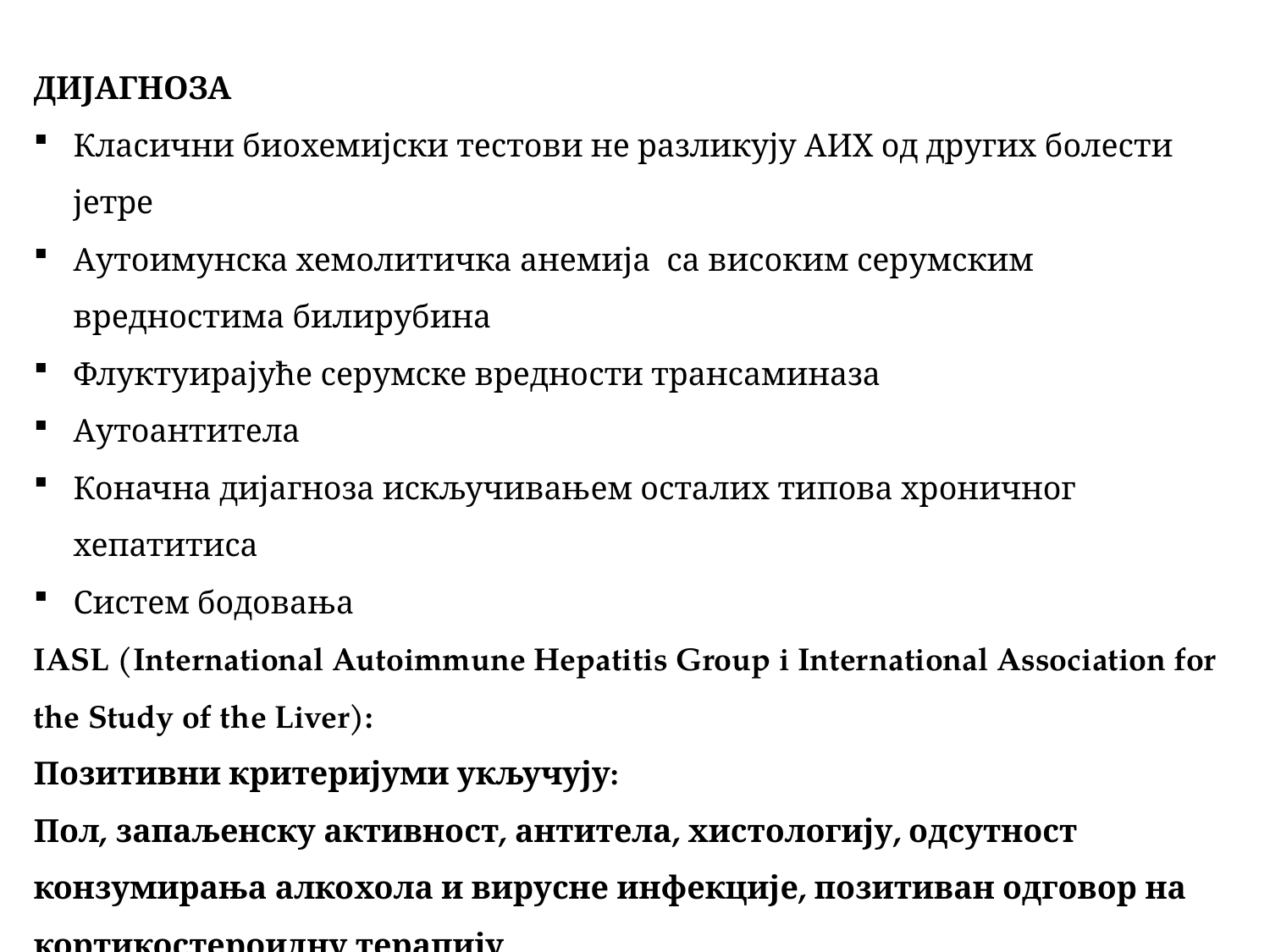

ДИЈАГНОЗА
Класични биохемијски тестови не разликују АИХ од других болести јетре
Аутоимунска хемолитичка анемија  са високим серумским вредностима билирубина
Флуктуирајуће серумске вредности трансаминаза
Аутоантитела
Коначна дијагноза искључивањем осталих типова хроничног хепатитиса
Систем бодовања
IASL (International Autoimmune Hepatitis Group i International Association for the Study of the Liver):
Позитивни критеријуми укључују:
Пол, запаљенску активност, антитела, хистологију, одсутност конзумирања алкохола и вирусне инфекције, позитиван одговор на кортикостероидну терапију